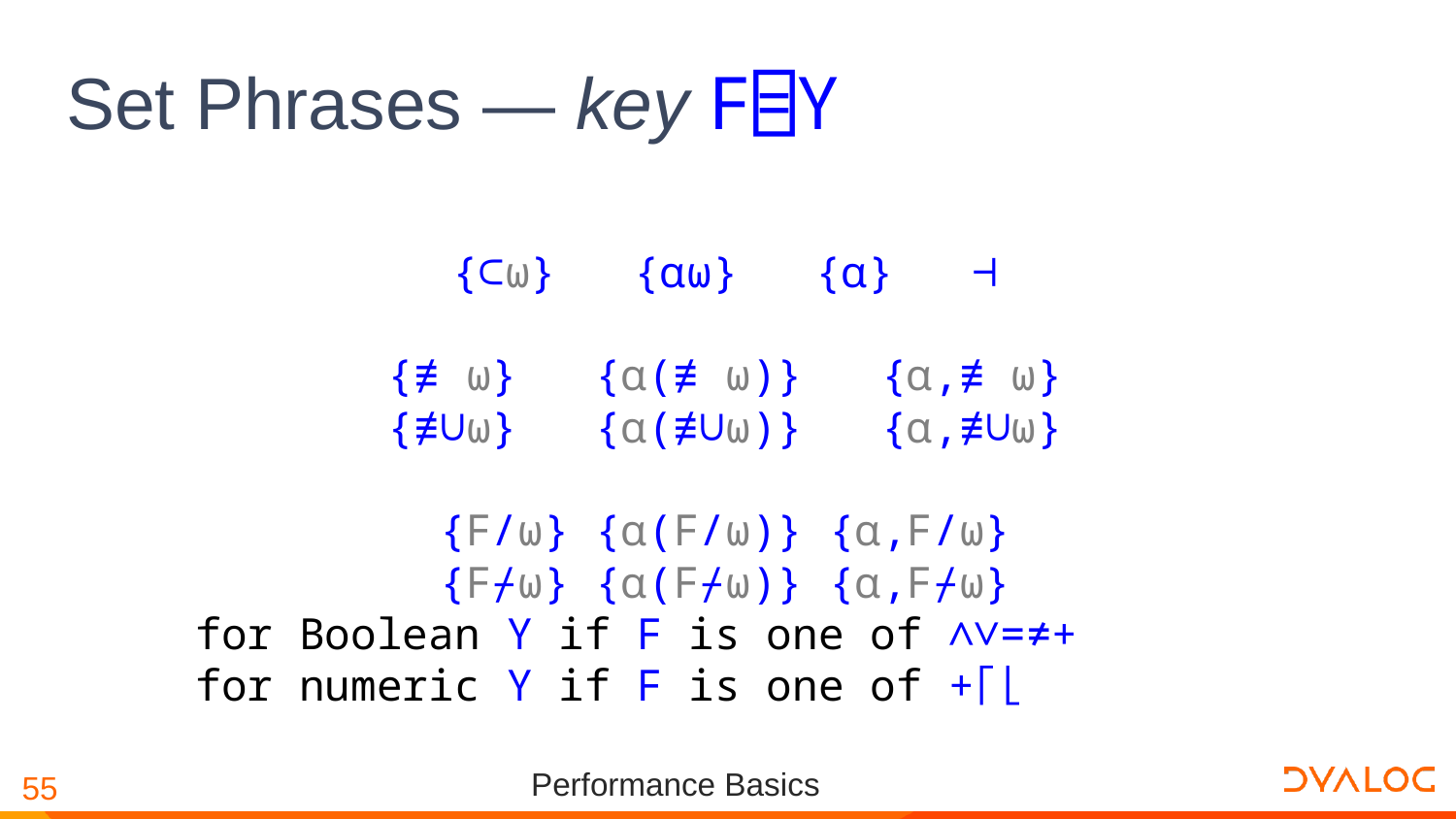

# Set Phrases — key F⌸Y
{⊂⍵}   {⍺⍵}   {⍺}   ⊣
{≢ ⍵}   {⍺(≢ ⍵)}   {⍺,≢ ⍵}
{≢∪⍵}   {⍺(≢∪⍵)}   {⍺,≢∪⍵}
{F/⍵} {⍺(F/⍵)} {⍺,F/⍵}
{F⌿⍵} {⍺(F⌿⍵)} {⍺,F⌿⍵}
	for Boolean Y if F is one of ∧∨=≠+
	for numeric Y if F is one of +⌈⌊